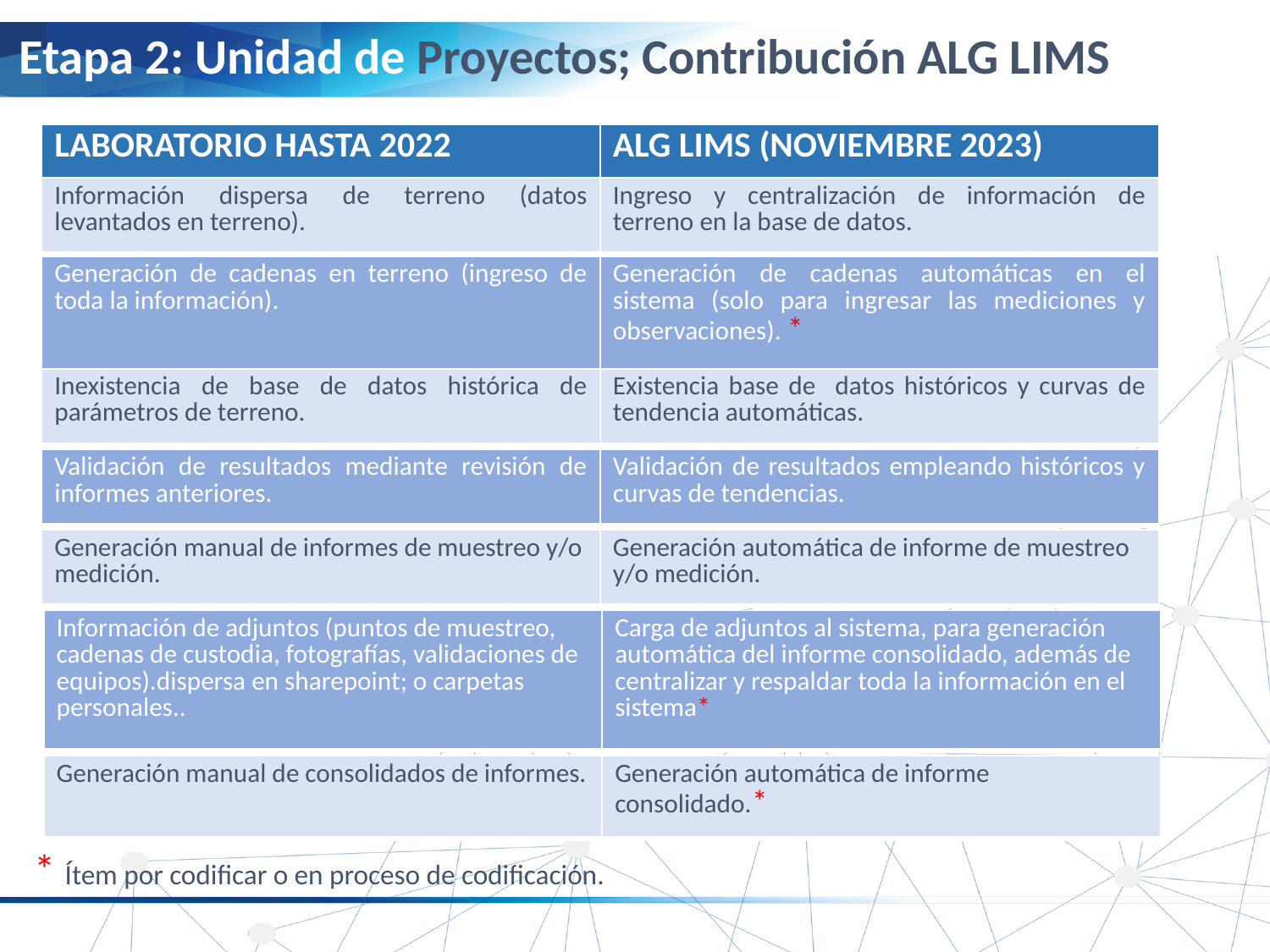

Etapa 2: Unidad de Proyectos; Contribución ALG LIMS
| LABORATORIO HASTA 2022 | ALG LIMS (NOVIEMBRE 2023) |
| --- | --- |
| Información dispersa de terreno (datos levantados en terreno). | Ingreso y centralización de información de terreno en la base de datos. |
| --- | --- |
| Generación de cadenas en terreno (ingreso de toda la información). | Generación de cadenas automáticas en el sistema (solo para ingresar las mediciones y observaciones). \* |
| --- | --- |
| Inexistencia de base de datos histórica de parámetros de terreno. | Existencia base de datos históricos y curvas de tendencia automáticas. |
| --- | --- |
| Validación de resultados mediante revisión de informes anteriores. | Validación de resultados empleando históricos y curvas de tendencias. |
| --- | --- |
| Generación manual de informes de muestreo y/o medición. | Generación automática de informe de muestreo y/o medición. |
| --- | --- |
| Información de adjuntos (puntos de muestreo, cadenas de custodia, fotografías, validaciones de equipos).dispersa en sharepoint; o carpetas personales.. | Carga de adjuntos al sistema, para generación automática del informe consolidado, además de centralizar y respaldar toda la información en el sistema\* |
| --- | --- |
| Generación manual de consolidados de informes. | Generación automática de informe consolidado.\* |
| --- | --- |
* Ítem por codificar o en proceso de codificación.